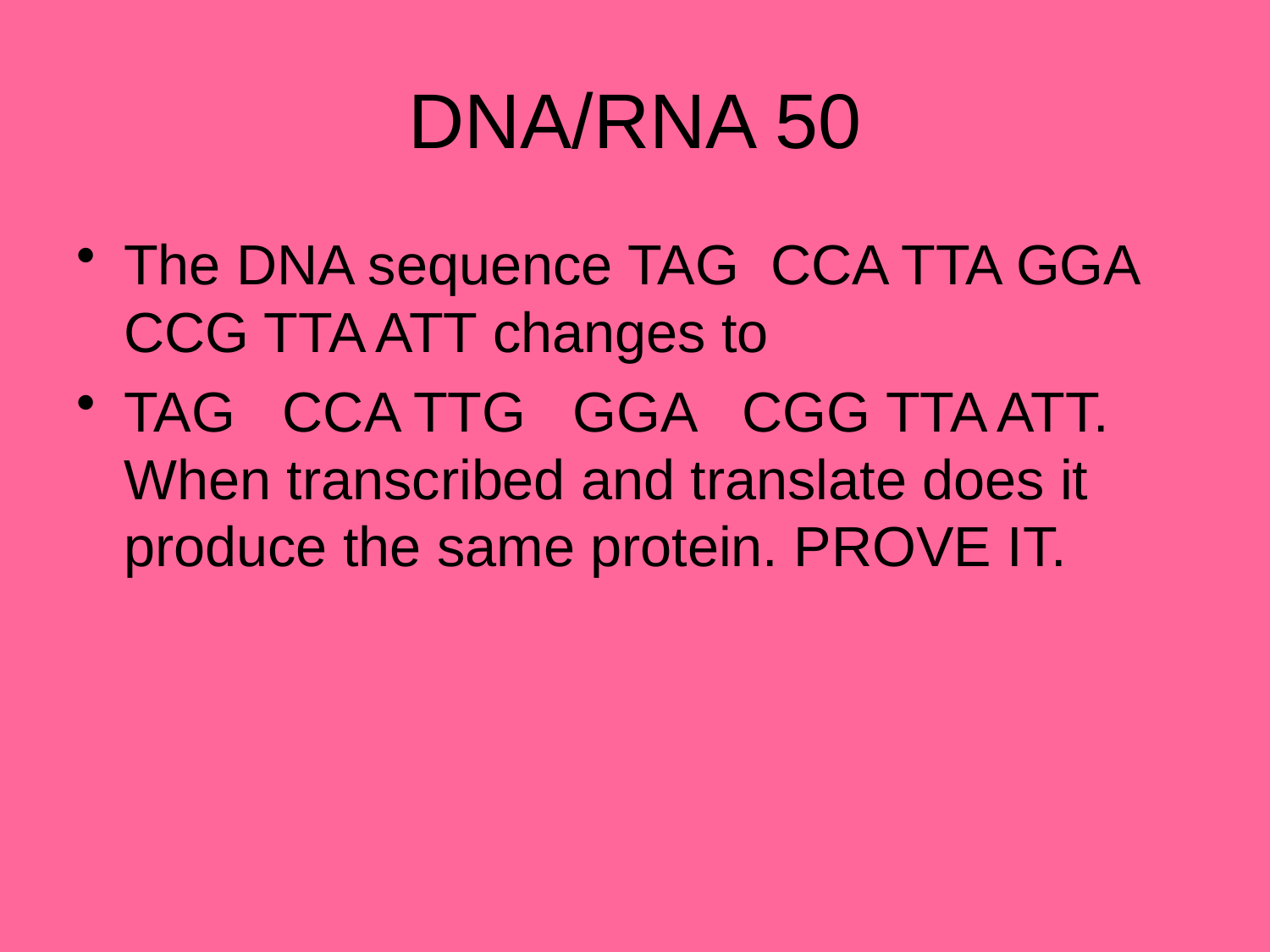

# DNA/RNA 50
The DNA sequence TAG  CCA TTA GGA CCG TTA ATT changes to
TAG   CCA TTG   GGA   CGG TTA ATT. When transcribed and translate does it produce the same protein. PROVE IT.